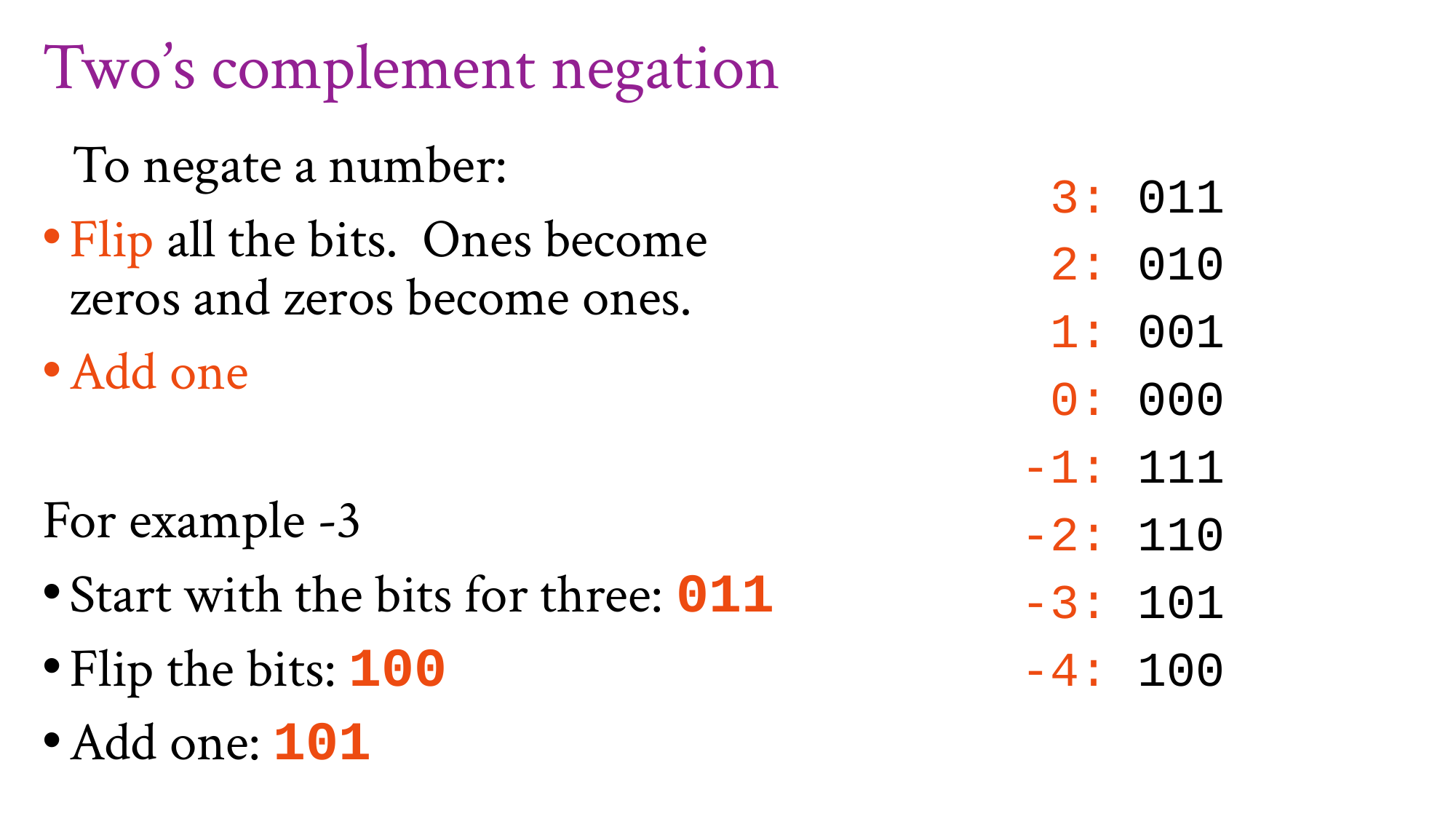

# Two’s complement negation
 To negate a number:
Flip all the bits.  Ones become zeros and zeros become ones.
Add one

For example -3
Start with the bits for three: 011
Flip the bits: 100
Add one: 101
 3: 011
 2: 010
 1: 001
 0: 000
-1: 111
-2: 110
-3: 101
-4: 100